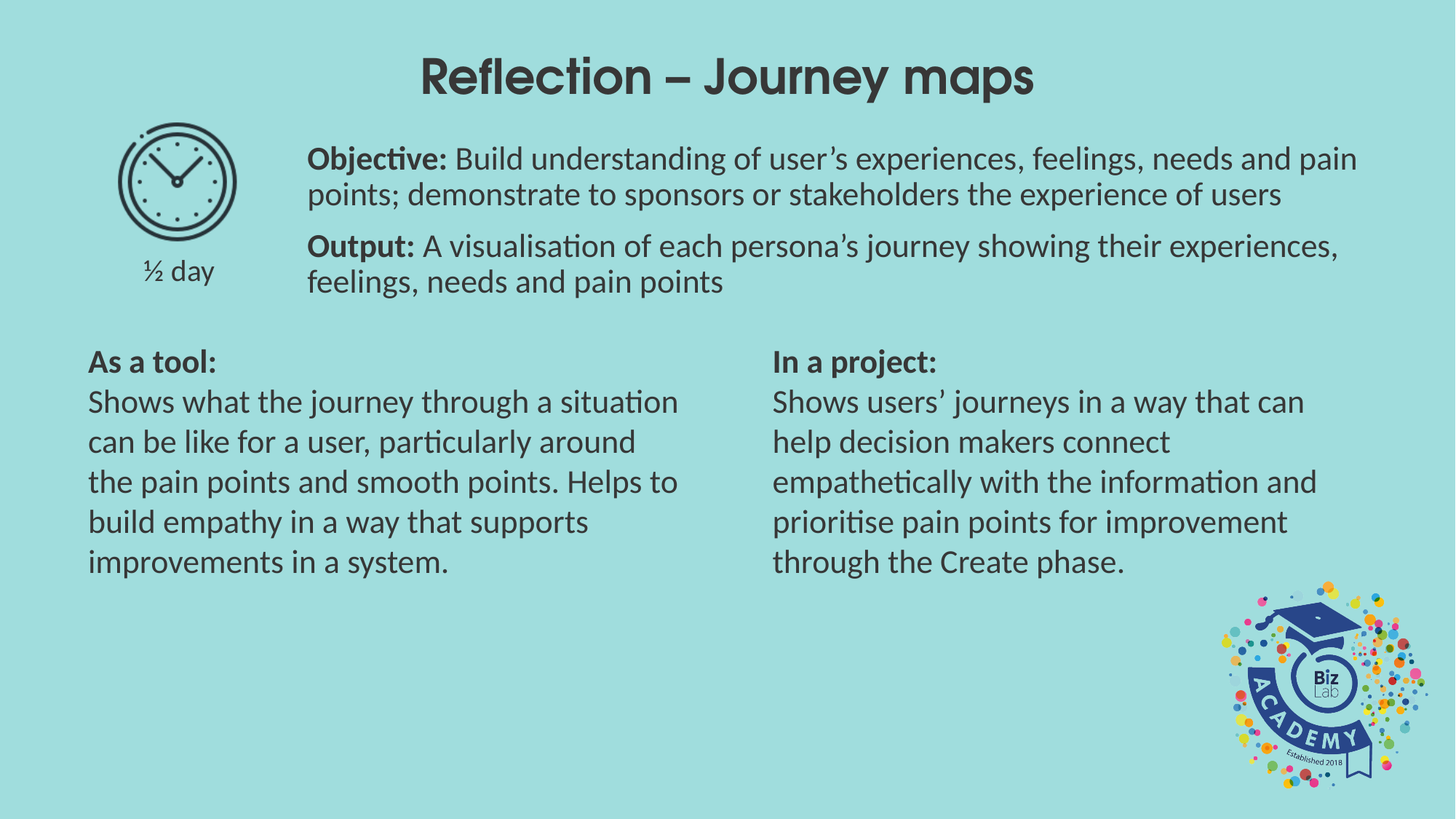

Reflection – Journey maps
Objective: Build understanding of user’s experiences, feelings, needs and pain points; demonstrate to sponsors or stakeholders the experience of users
Output: A visualisation of each persona’s journey showing their experiences, feelings, needs and pain points
½ day
In a project:
Shows users’ journeys in a way that can help decision makers connect empathetically with the information and prioritise pain points for improvement through the Create phase.
As a tool:
Shows what the journey through a situation can be like for a user, particularly around the pain points and smooth points. Helps to build empathy in a way that supports improvements in a system.